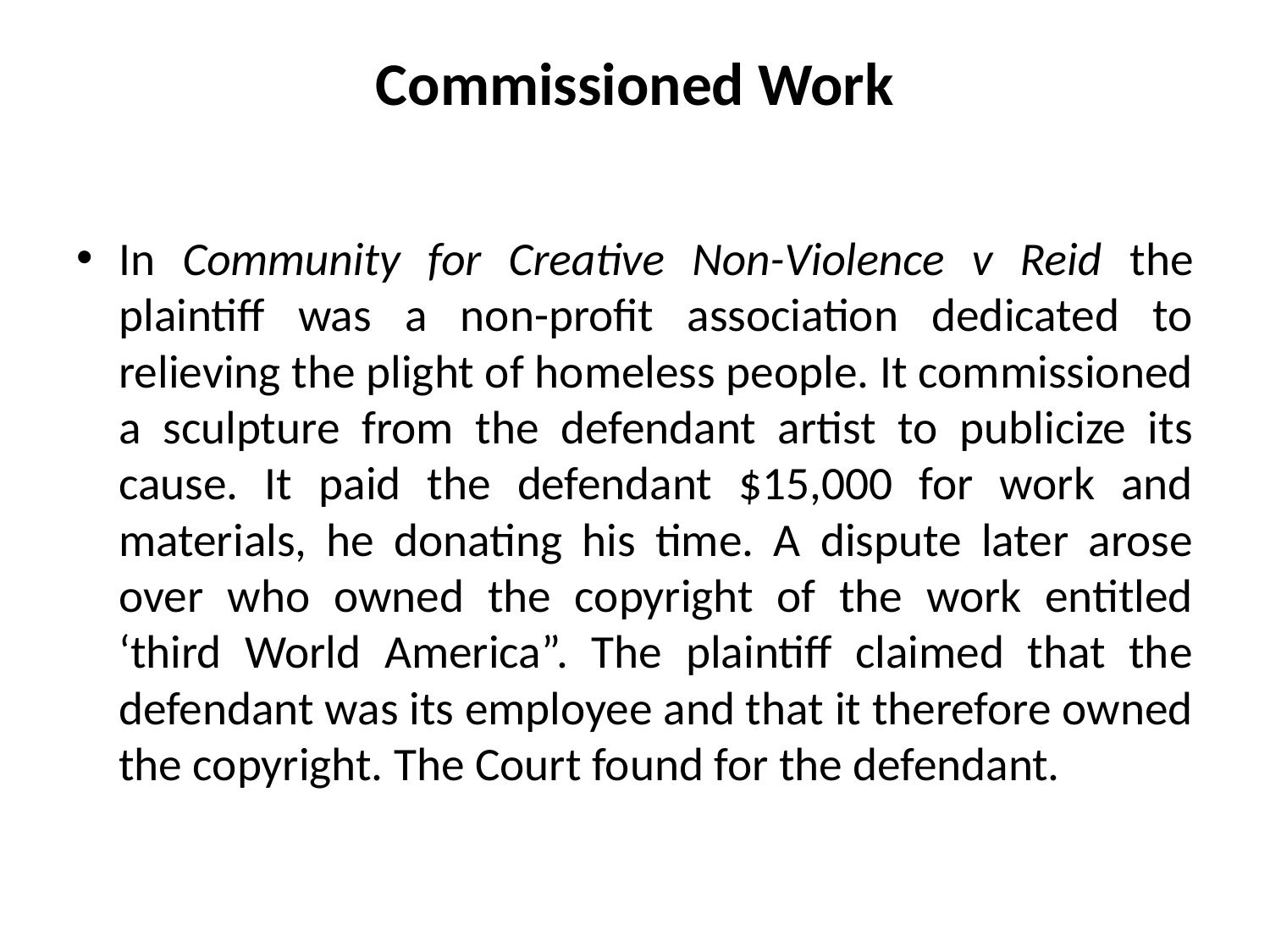

# Commissioned Work
In Community for Creative Non-Violence v Reid the plaintiff was a non-profit association dedicated to relieving the plight of homeless people. It commissioned a sculpture from the defendant artist to publicize its cause. It paid the defendant $15,000 for work and materials, he donating his time. A dispute later arose over who owned the copyright of the work entitled ‘third World America”. The plaintiff claimed that the defendant was its employee and that it therefore owned the copyright. The Court found for the defendant.